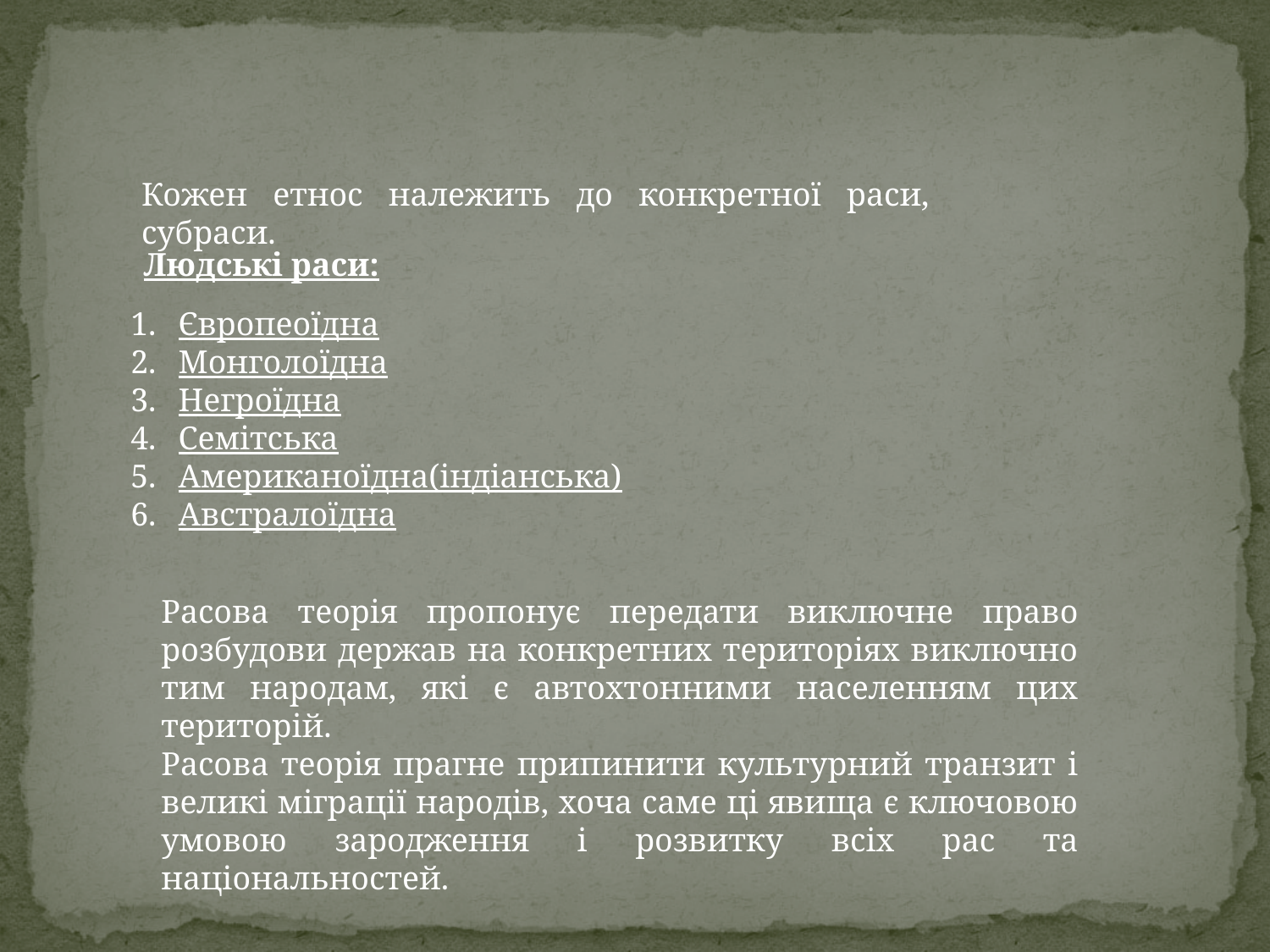

Кожен етнос належить до конкретної раси, субраси.
Людські раси:
Європеоїдна
Монголоїдна
Негроїдна
Семітська
Американоїдна(індіанська)
Австралоїдна
Расова теорія пропонує передати виключне право розбудови держав на конкретних територіях виключно тим народам, які є автохтонними населенням цих територій.
Расова теорія прагне припинити культурний транзит і великі міграції народів, хоча саме ці явища є ключовою умовою зародження і розвитку всіх рас та національностей.